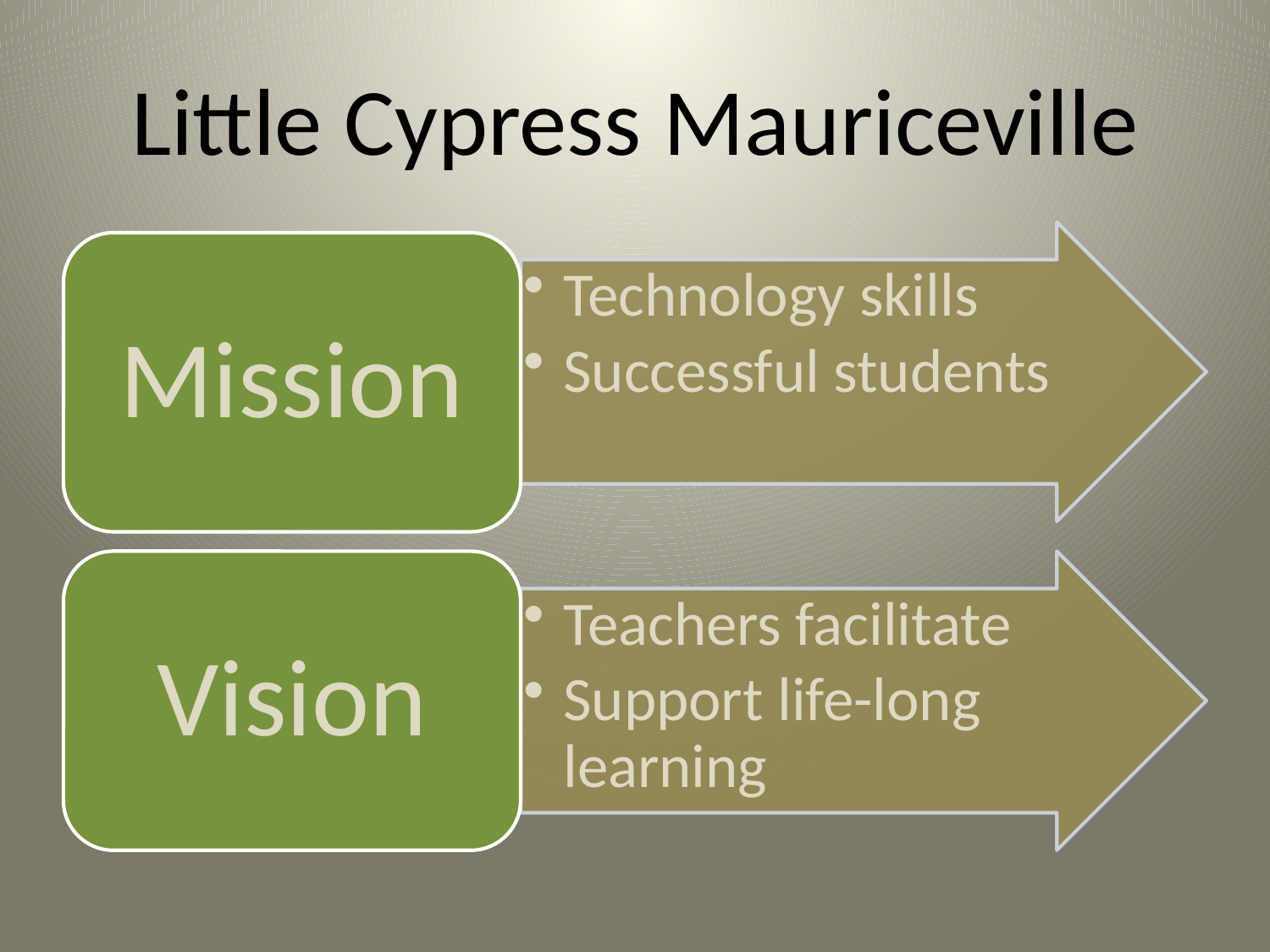

# Little Cypress Mauriceville
Technology skills
Successful students
Mission
Teachers facilitate
Support life-long learning
Vision